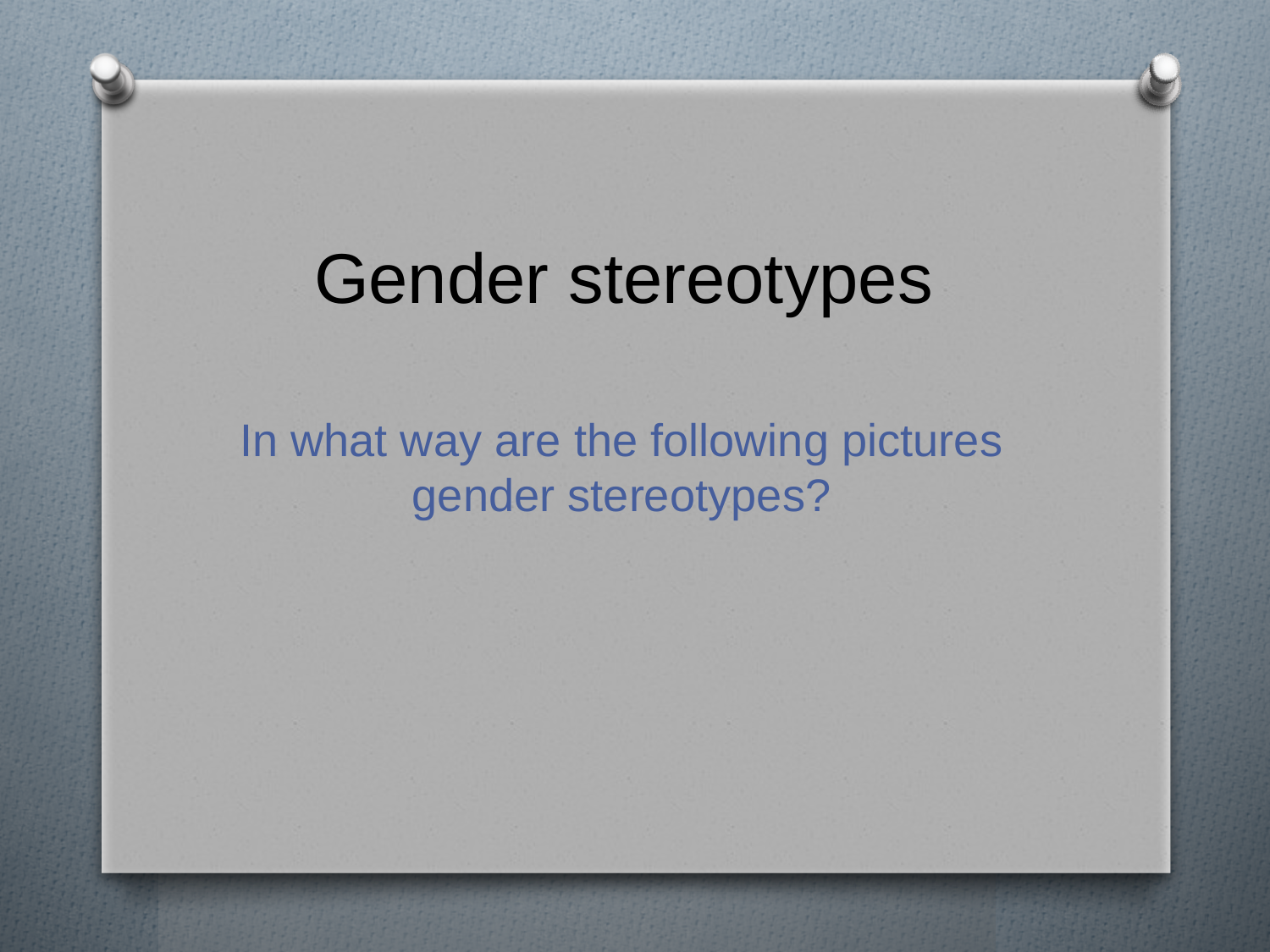

Gender stereotypes

In what way are the following pictures gender stereotypes?